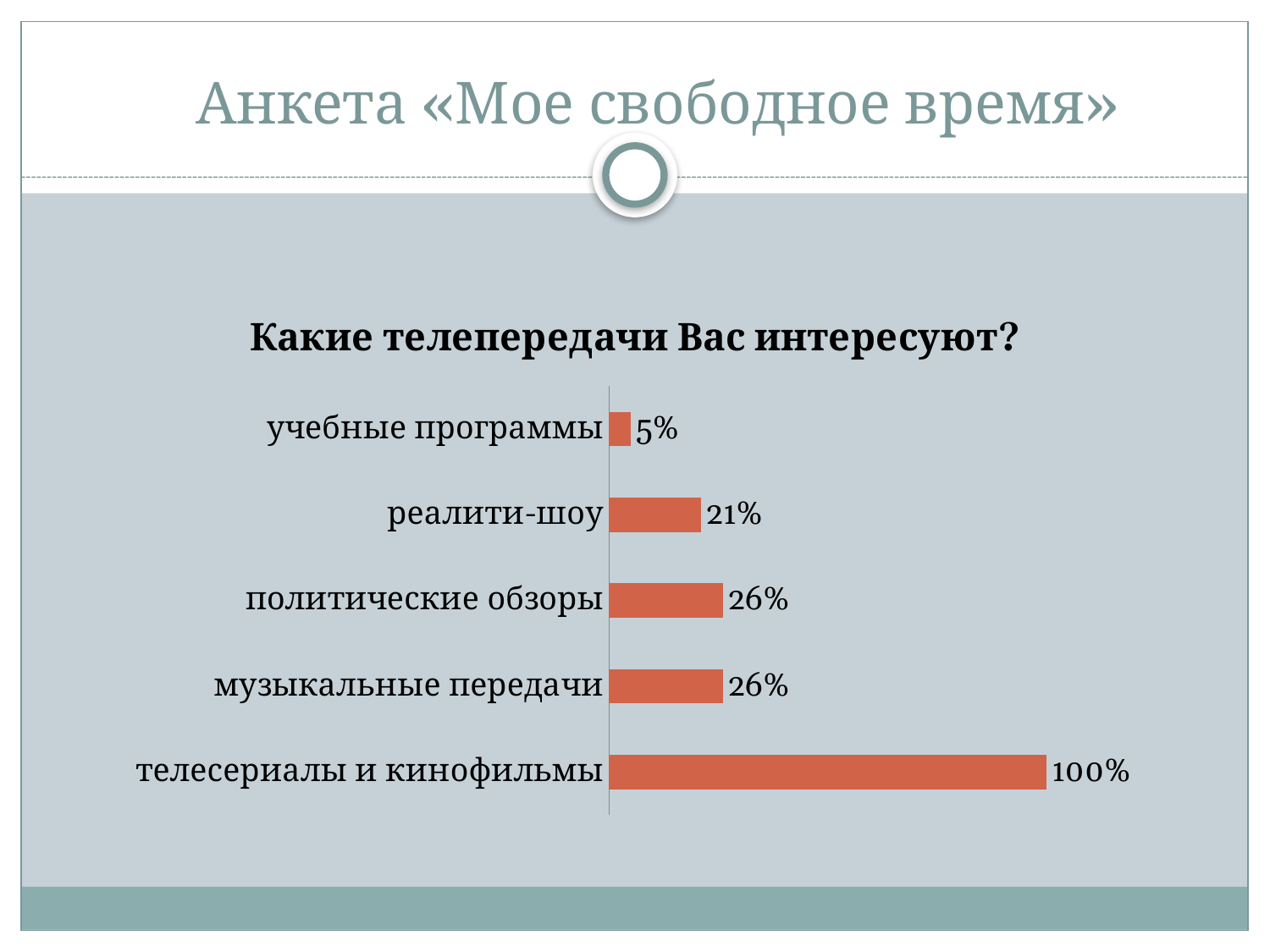

Анкета «Мое свободное время»

### Chart: Какие телепередачи Вас интересуют?

| Category |  |
|---|---|
| телесериалы и кинофильмы | 1.0 |
| музыкальные передачи | 0.26 |
| политические обзоры | 0.26 |
| реалити-шоу | 0.21000000000000002 |
| учебные программы | 0.05 |